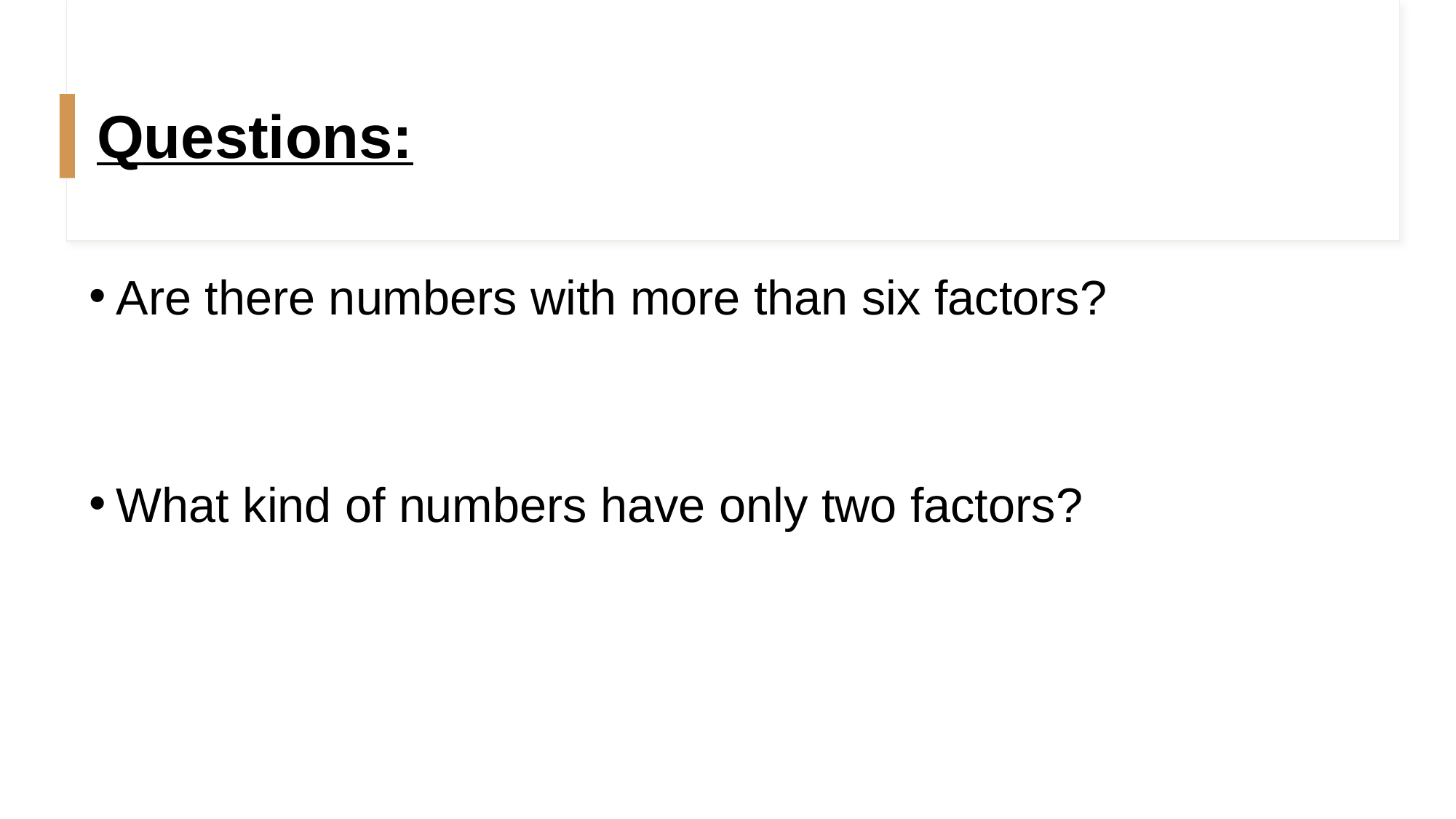

# Questions:
Are there numbers with more than six factors?

What kind of numbers have only two factors?